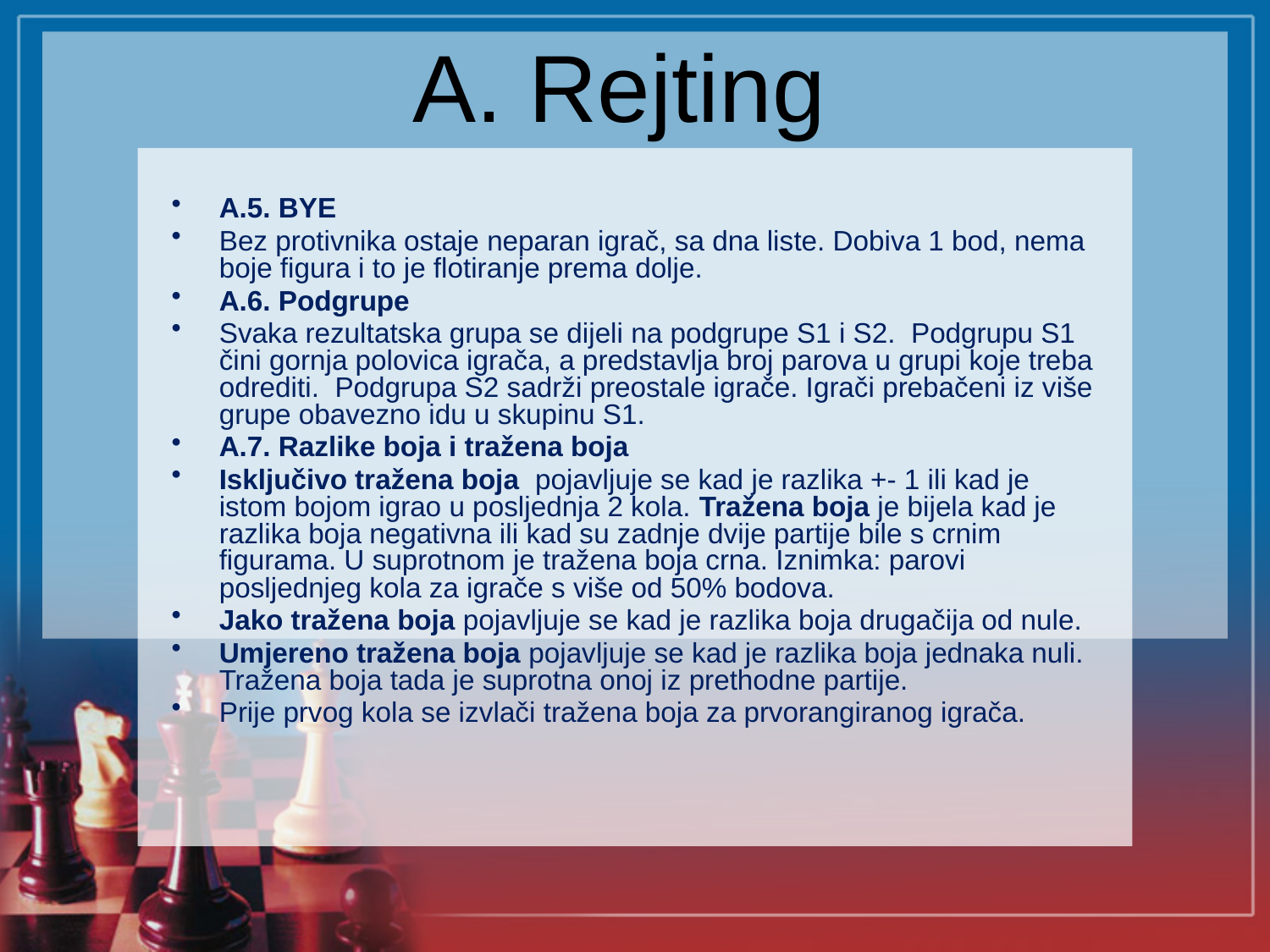

# A. Rejting
A.5. BYE
Bez protivnika ostaje neparan igrač, sa dna liste. Dobiva 1 bod, nema boje figura i to je flotiranje prema dolje.
A.6. Podgrupe
Svaka rezultatska grupa se dijeli na podgrupe S1 i S2.  Podgrupu S1 čini gornja polovica igrača, a predstavlja broj parova u grupi koje treba odrediti.  Podgrupa S2 sadrži preostale igrače. Igrači prebačeni iz više grupe obavezno idu u skupinu S1.
A.7. Razlike boja i tražena boja
Isključivo tražena boja  pojavljuje se kad je razlika +- 1 ili kad je istom bojom igrao u posljednja 2 kola. Tražena boja je bijela kad je razlika boja negativna ili kad su zadnje dvije partije bile s crnim figurama. U suprotnom je tražena boja crna. Iznimka: parovi posljednjeg kola za igrače s više od 50% bodova.
Jako tražena boja pojavljuje se kad je razlika boja drugačija od nule.
Umjereno tražena boja pojavljuje se kad je razlika boja jednaka nuli. Tražena boja tada je suprotna onoj iz prethodne partije.
Prije prvog kola se izvlači tražena boja za prvorangiranog igrača.